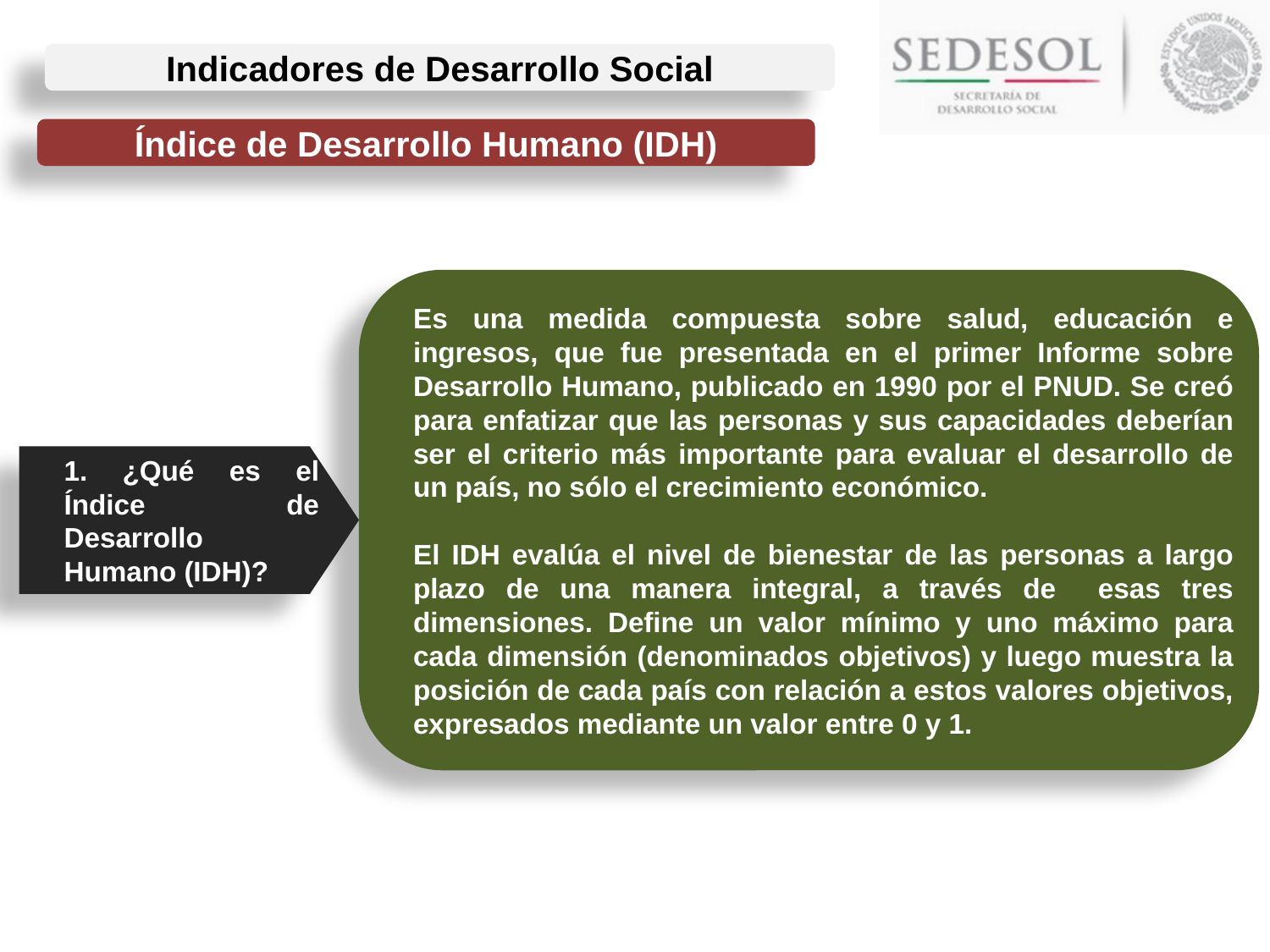

Índice de Desarrollo Humano (IDH)
Es una medida compuesta sobre salud, educación e ingresos, que fue presentada en el primer Informe sobre Desarrollo Humano, publicado en 1990 por el PNUD. Se creó para enfatizar que las personas y sus capacidades deberían ser el criterio más importante para evaluar el desarrollo de un país, no sólo el crecimiento económico.

El IDH evalúa el nivel de bienestar de las personas a largo plazo de una manera integral, a través de  esas tres dimensiones. Define un valor mínimo y uno máximo para cada dimensión (denominados objetivos) y luego muestra la posición de cada país con relación a estos valores objetivos, expresados mediante un valor entre 0 y 1.
1. ¿Qué es el Índice de Desarrollo Humano (IDH)?